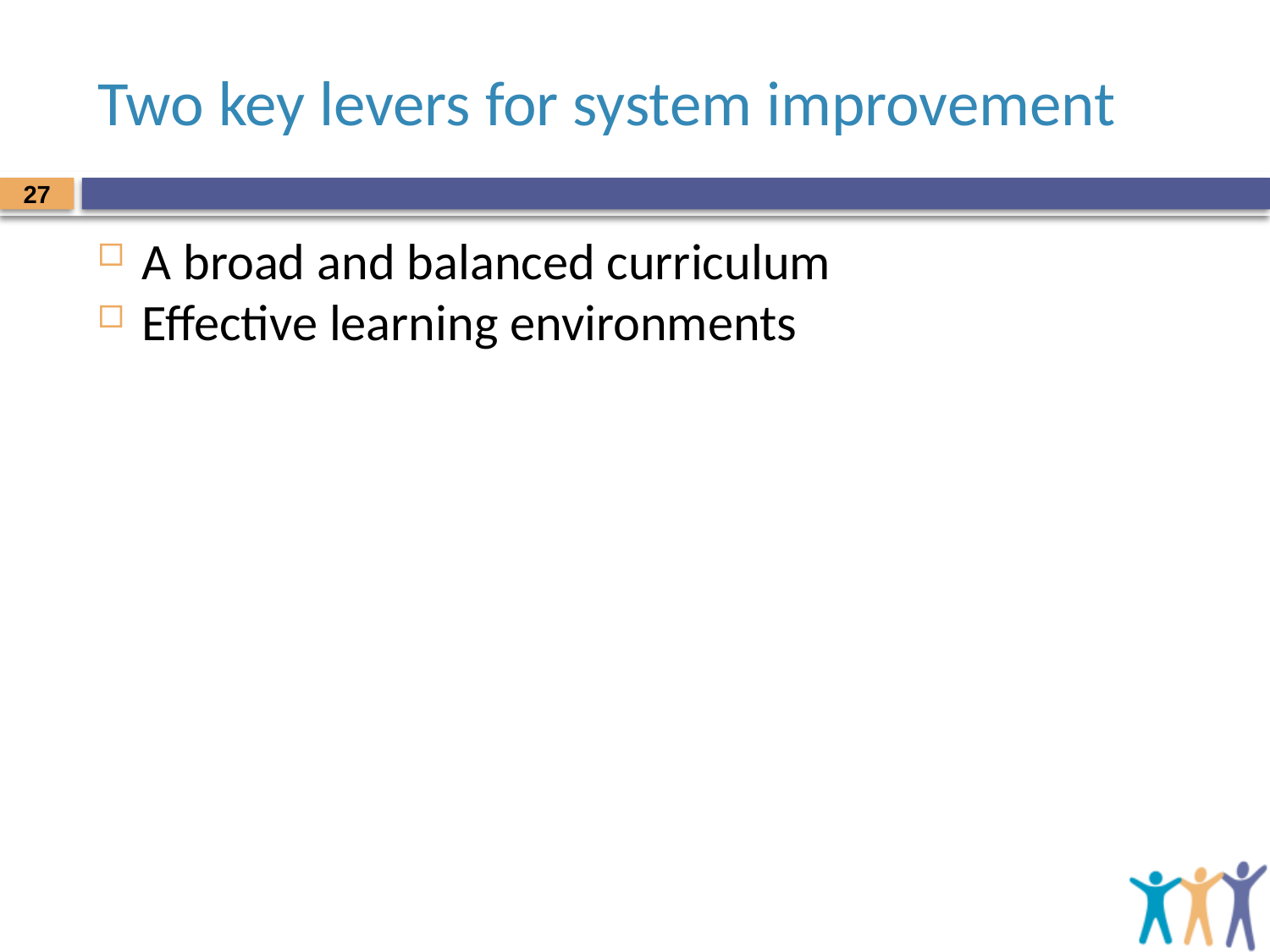

# Two key levers for system improvement
27
A broad and balanced curriculum
Effective learning environments